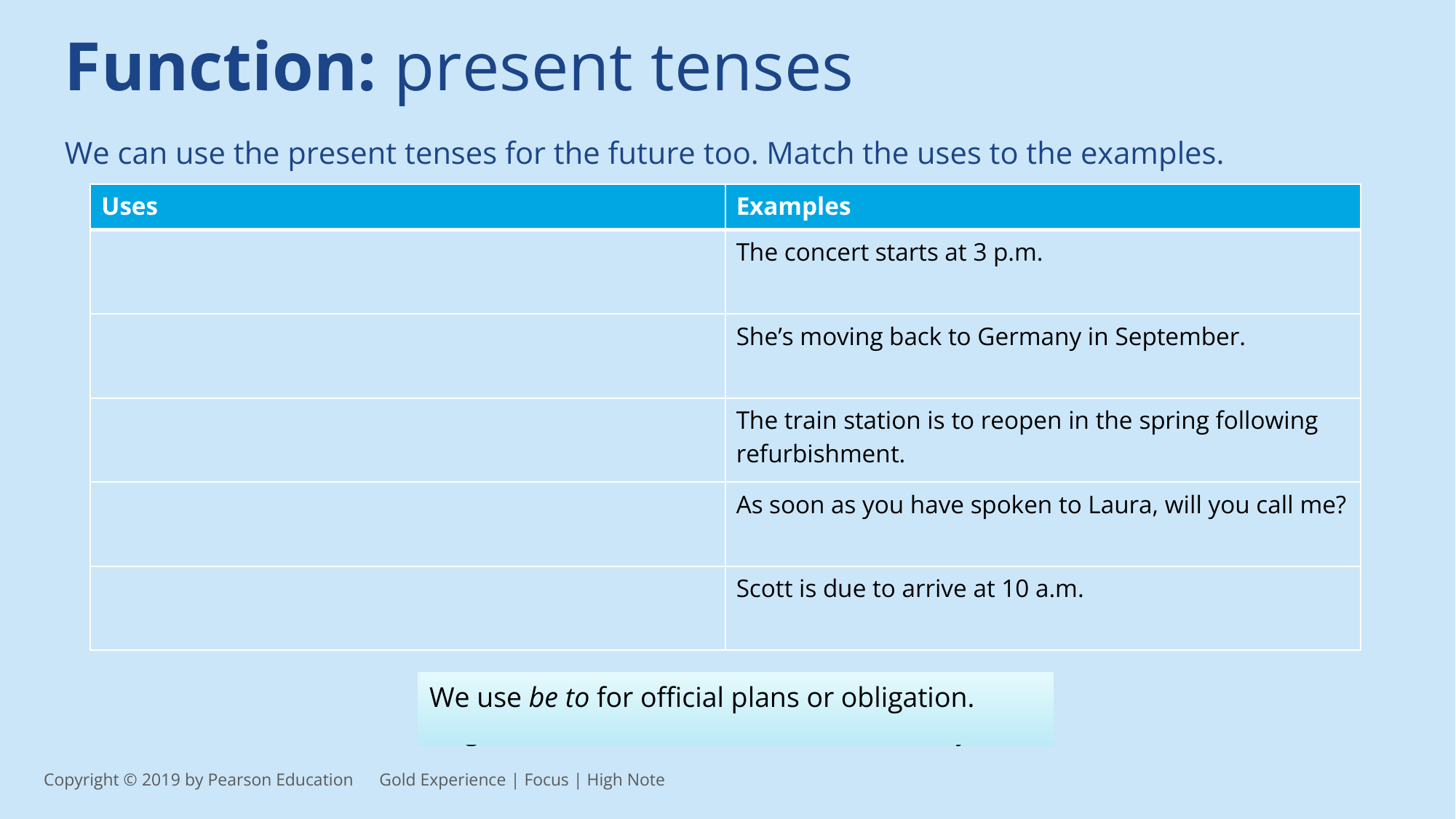

Function: present tenses
We can use the present tenses for the future too. Match the uses to the examples.
| Uses | Examples |
| --- | --- |
|  | The concert starts at 3 p.m. |
|  | She’s moving back to Germany in September. |
|  | The train station is to reopen in the spring following refurbishment. |
|  | As soon as you have spoken to Laura, will you call me? |
|  | Scott is due to arrive at 10 a.m. |
Expressions be due to, be about to, be hoped to, be bound to, be expected to + verb infinitive
Present simple for timetabled organised events.
Present continuous for future arrangements (organised).
We use present tenses (incl. the present perfect) after time clauses like when, as soon as, before...
We use be to for official plans or obligation.
Copyright © 2019 by Pearson Education      Gold Experience | Focus | High Note